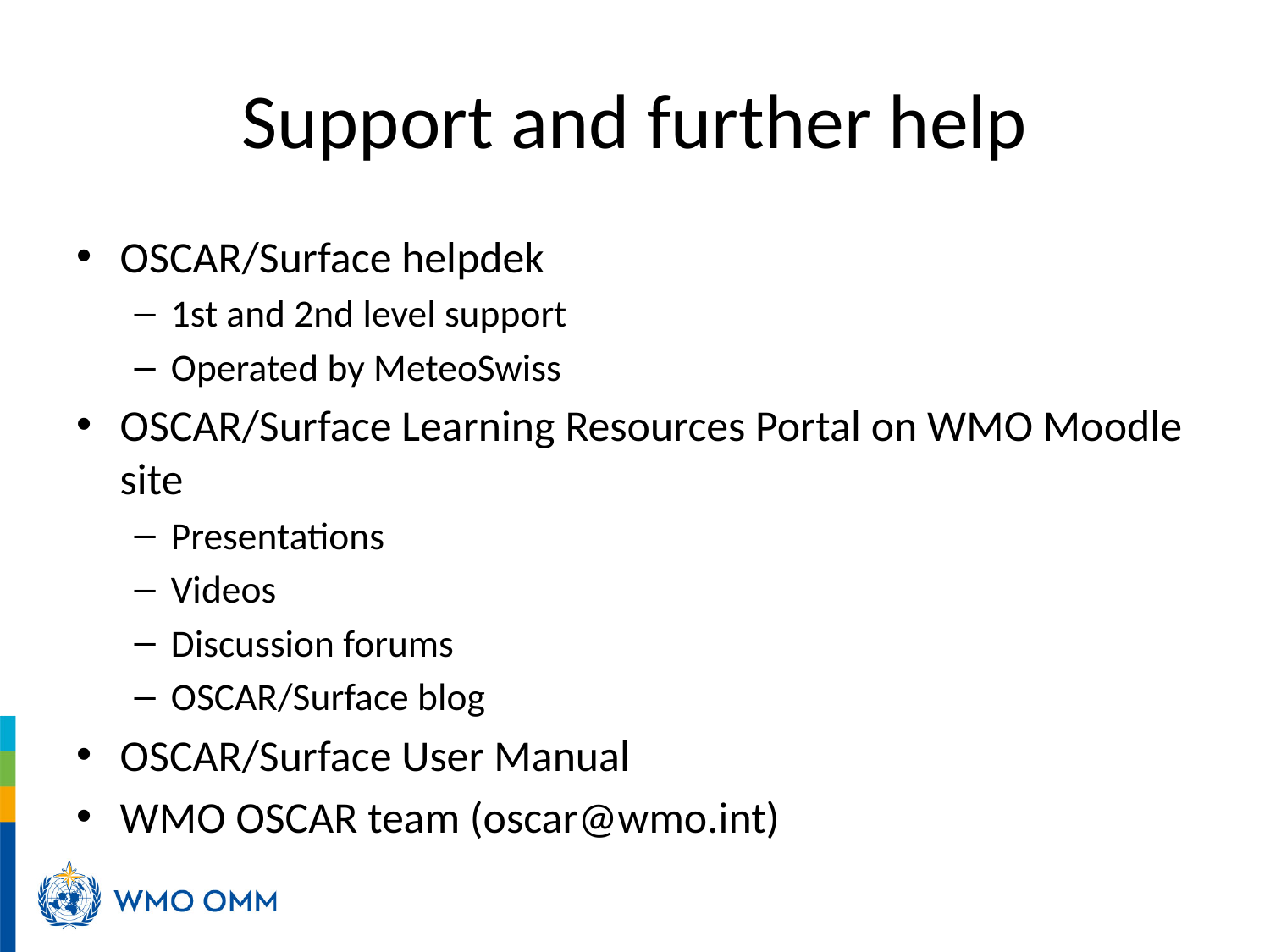

# Support and further help
OSCAR/Surface helpdek
1st and 2nd level support
Operated by MeteoSwiss
OSCAR/Surface Learning Resources Portal on WMO Moodle site
Presentations
Videos
Discussion forums
OSCAR/Surface blog
OSCAR/Surface User Manual
WMO OSCAR team (oscar@wmo.int)